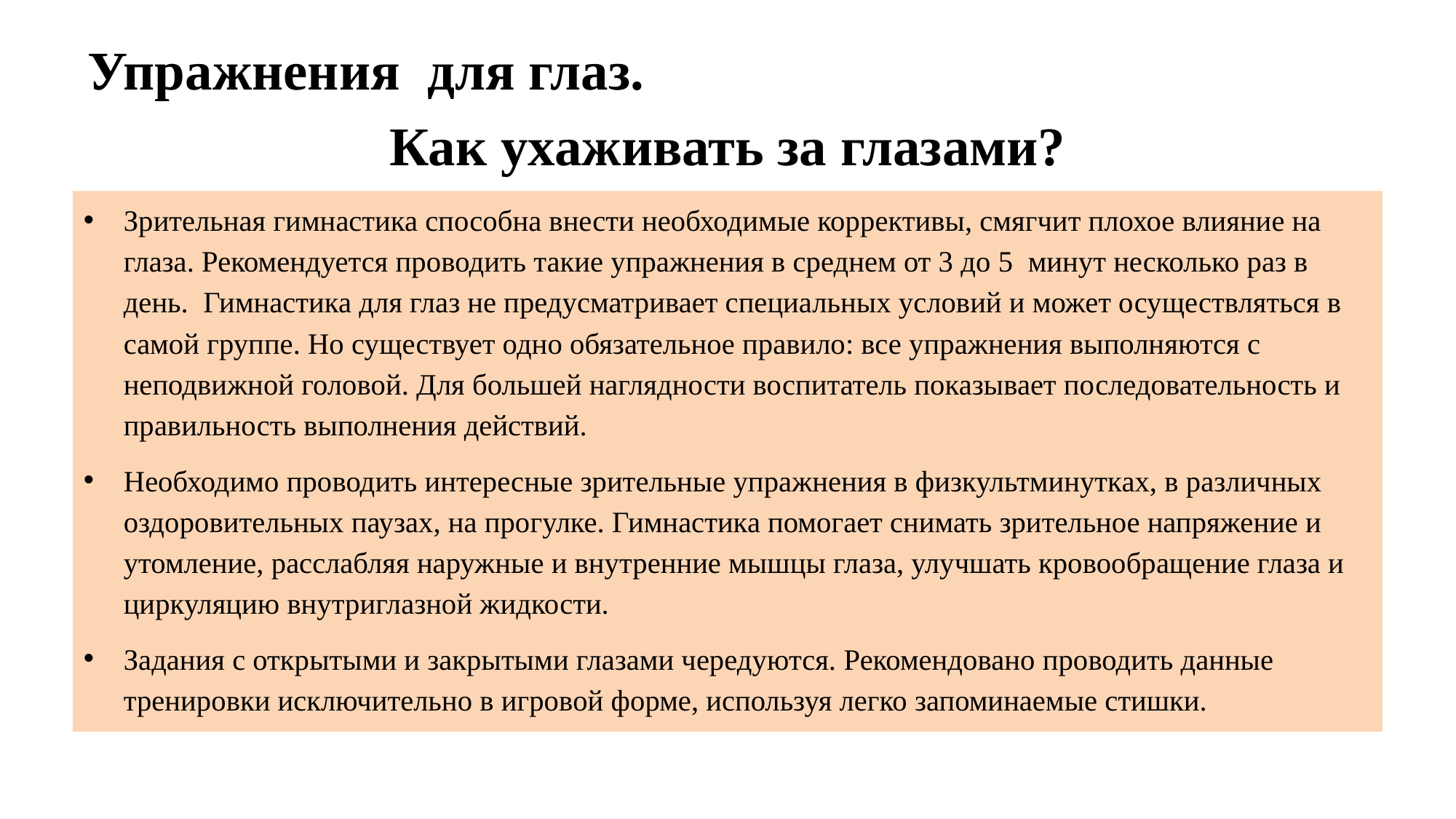

# Упражнения  для глаз.                                                      Как ухаживать за глазами?
Зрительная гимнастика способна внести необходимые коррективы, смягчит плохое влияние на глаза. Рекомендуется проводить такие упражнения в среднем от 3 до 5  минут несколько раз в день.  Гимнастика для глаз не предусматривает специальных условий и может осуществляться в самой группе. Но существует одно обязательное правило: все упражнения выполняются с неподвижной головой. Для большей наглядности воспитатель показывает последовательность и правильность выполнения действий.
Необходимо проводить интересные зрительные упражнения в физкультминутках, в различных оздоровительных паузах, на прогулке. Гимнастика помогает снимать зрительное напряжение и утомление, расслабляя наружные и внутренние мышцы глаза, улучшать кровообращение глаза и циркуляцию внутриглазной жидкости.
Задания с открытыми и закрытыми глазами чередуются. Рекомендовано проводить данные тренировки исключительно в игровой форме, используя легко запоминаемые стишки.